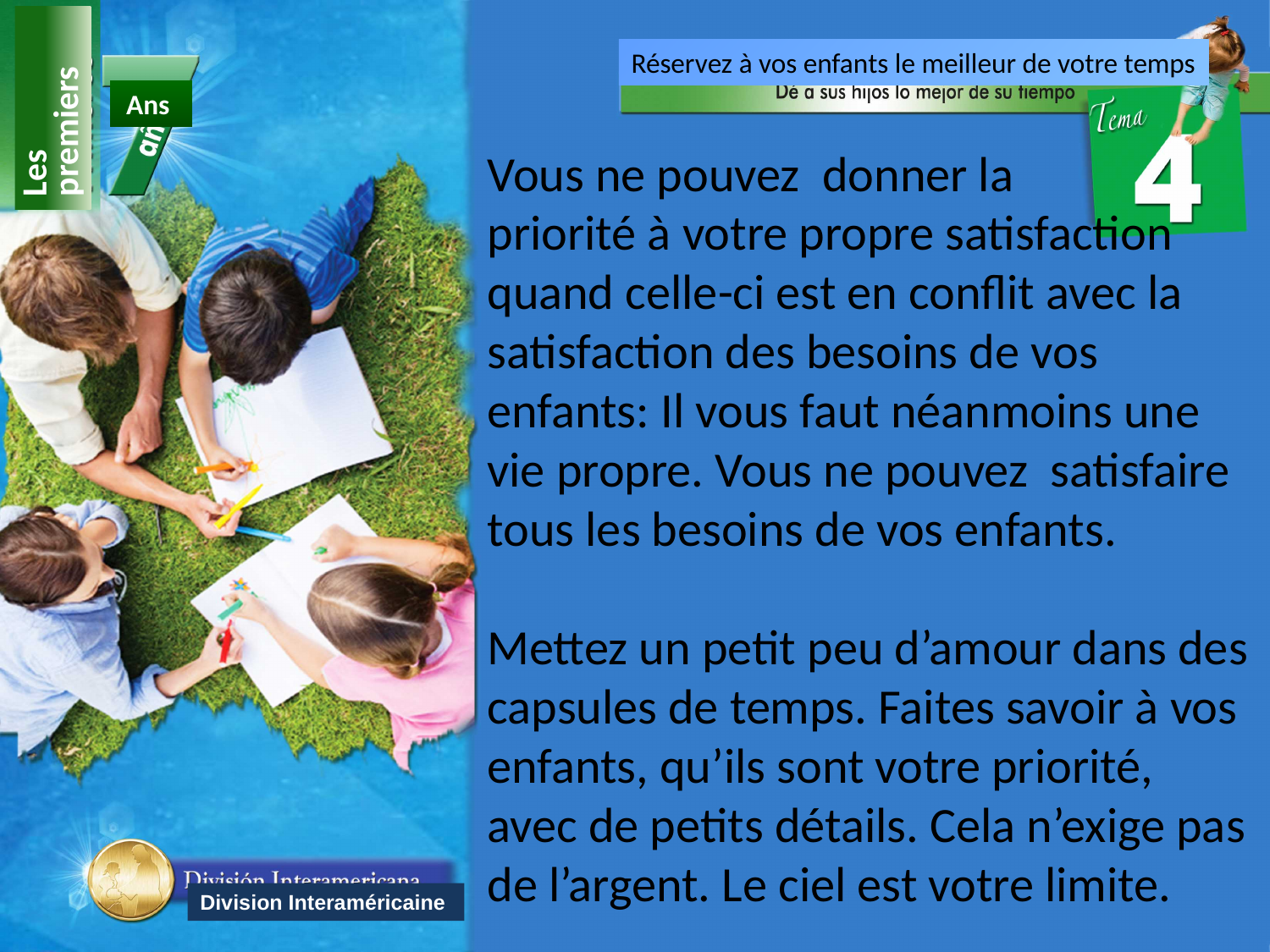

Réservez à vos enfants le meilleur de votre temps
Les premiers
Ans
Vous ne pouvez  donner la                  priorité à votre propre satisfaction  quand celle-ci est en conflit avec la satisfaction des besoins de vos enfants: Il vous faut néanmoins une vie propre. Vous ne pouvez  satisfaire tous les besoins de vos enfants.

Mettez un petit peu d’amour dans des capsules de temps. Faites savoir à vos enfants, qu’ils sont votre priorité, avec de petits détails. Cela n’exige pas de l’argent. Le ciel est votre limite.
Division Interaméricaine